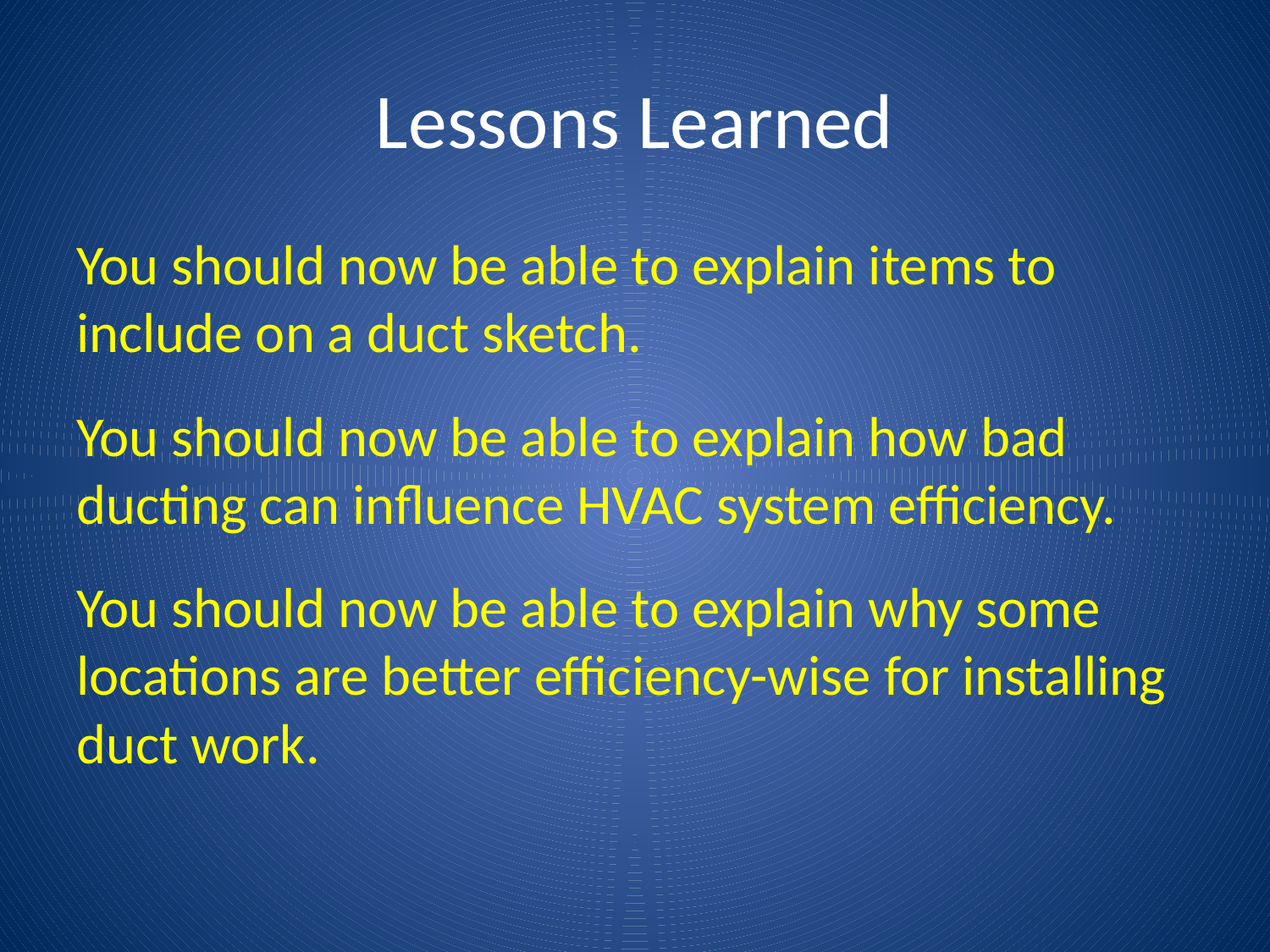

# Lessons Learned
You should now be able to explain items to include on a duct sketch.

You should now be able to explain how bad ducting can influence HVAC system efficiency.

You should now be able to explain why some locations are better efficiency-wise for installing duct work.